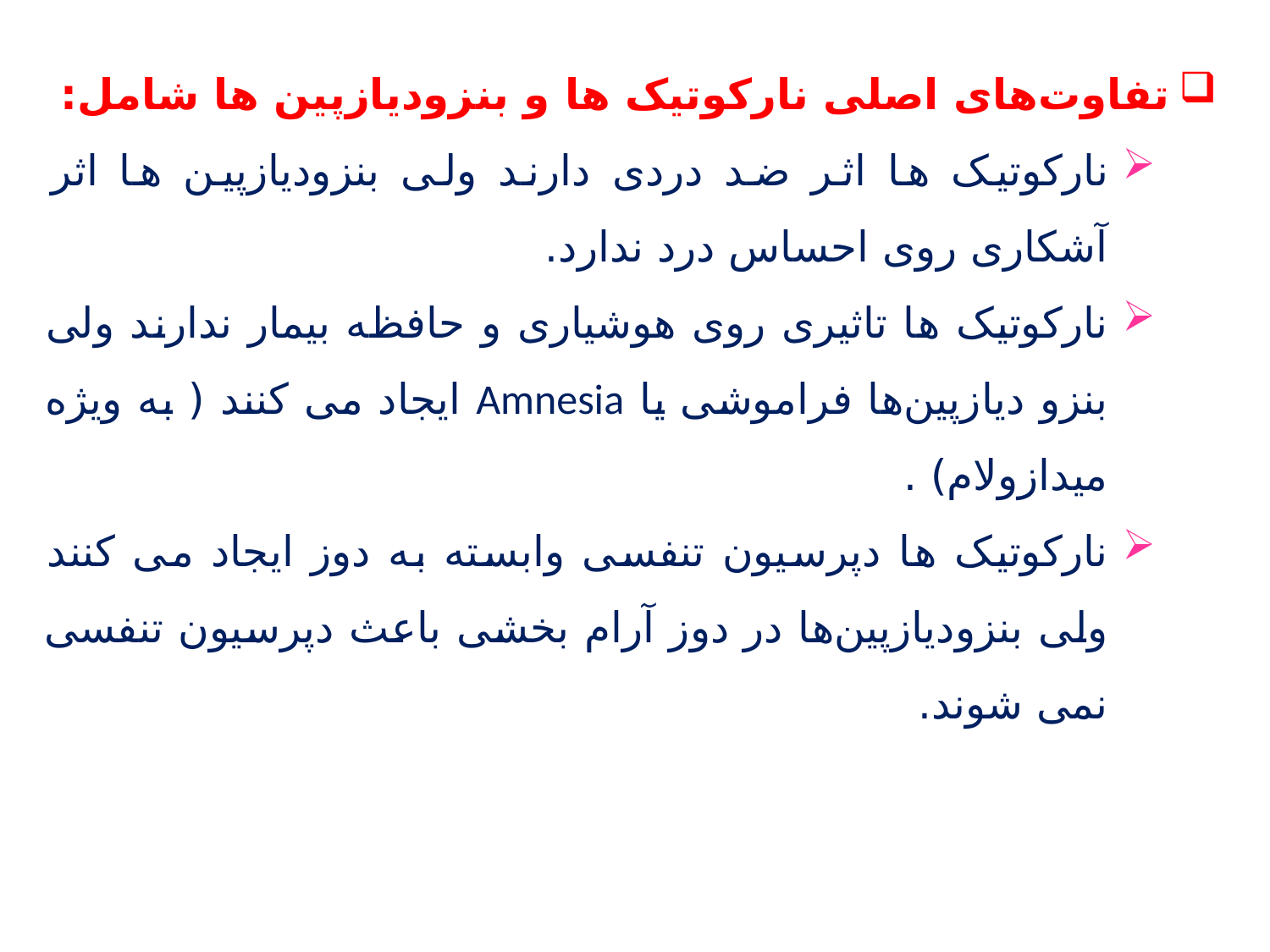

تفاوت‌های اصلی نارکوتیک ها و بنزودیازپین ها شامل:
نارکوتیک ها اثر ضد دردی دارند ولی بنزودیازپین ها اثر آشکاری روی احساس درد ندارد.
نارکوتیک ها تاثیری روی هوشیاری و حافظه بیمار ندارند ولی بنزو دیازپین‌ها فراموشی یا Amnesia ایجاد می کنند ( به ویژه میدازولام) .
نارکوتیک ها دپرسیون تنفسی وابسته به دوز ایجاد می کنند ولی بنزودیازپین‌ها در دوز آرام بخشی باعث دپرسیون تنفسی نمی شوند.